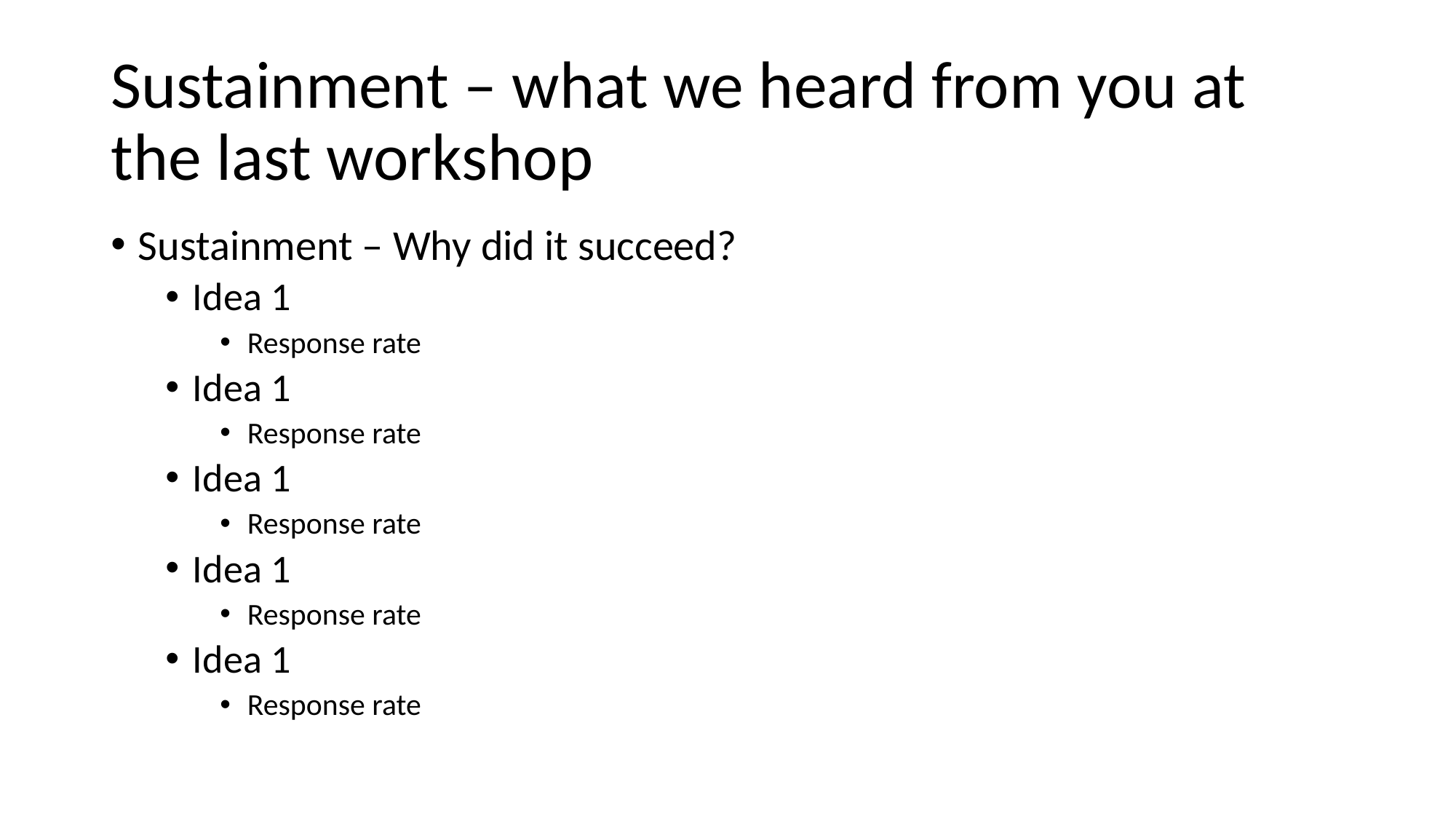

# Sustainment – what we heard from you at the last workshop
Sustainment – Why did it succeed?
Idea 1
Response rate
Idea 1
Response rate
Idea 1
Response rate
Idea 1
Response rate
Idea 1
Response rate